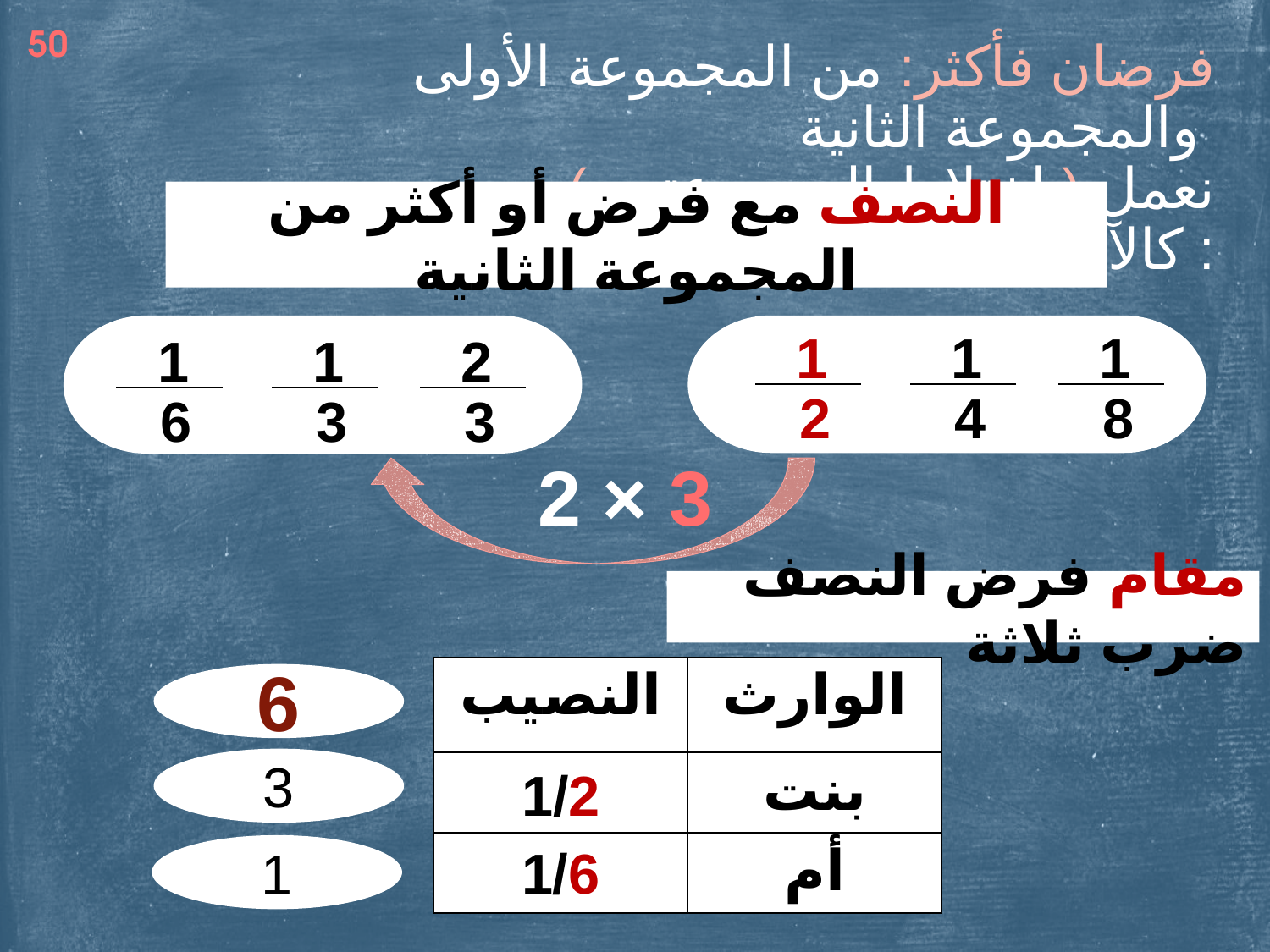

50
فرضان فأكثر: من المجموعة الأولى والمجموعة الثانية
                  ( اختلاط المجموعتين ) نعمل كالآتي :
النصف مع فرض أو أكثر من المجموعة الثانية

1
1
1
1
1
2
2
4
8
6
3
3
2 × 3

مقام فرض النصف ضرب ثلاثة
| النصيب | الوارث |
| --- | --- |
|  | بنت |
|  | أم |
6
3
1/2
1
1/6